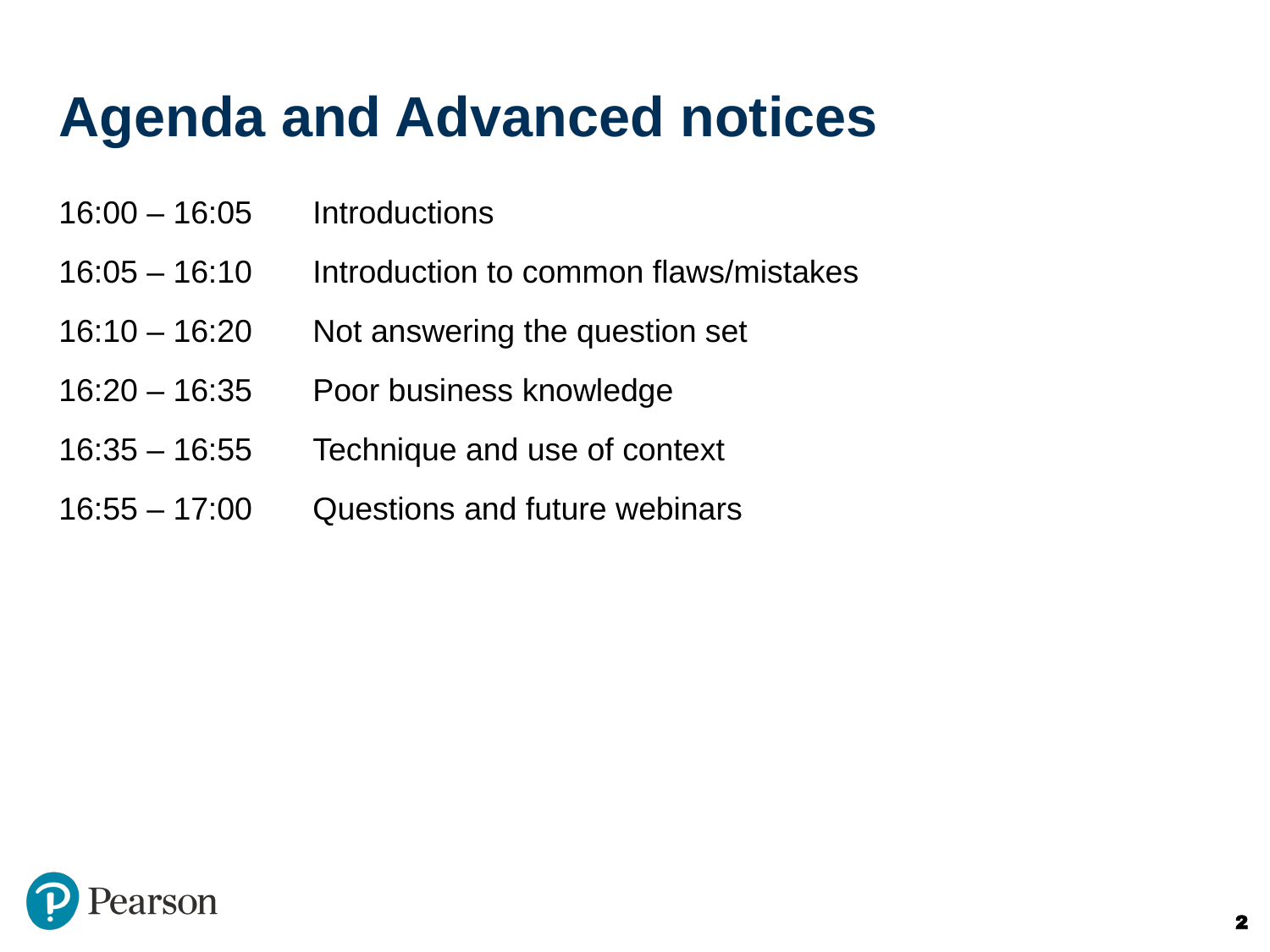

# Agenda and Advanced notices
16:00 – 16:05	Introductions
16:05 – 16:10	Introduction to common flaws/mistakes
16:10 – 16:20	Not answering the question set
16:20 – 16:35	Poor business knowledge
16:35 – 16:55	Technique and use of context
16:55 – 17:00	Questions and future webinars